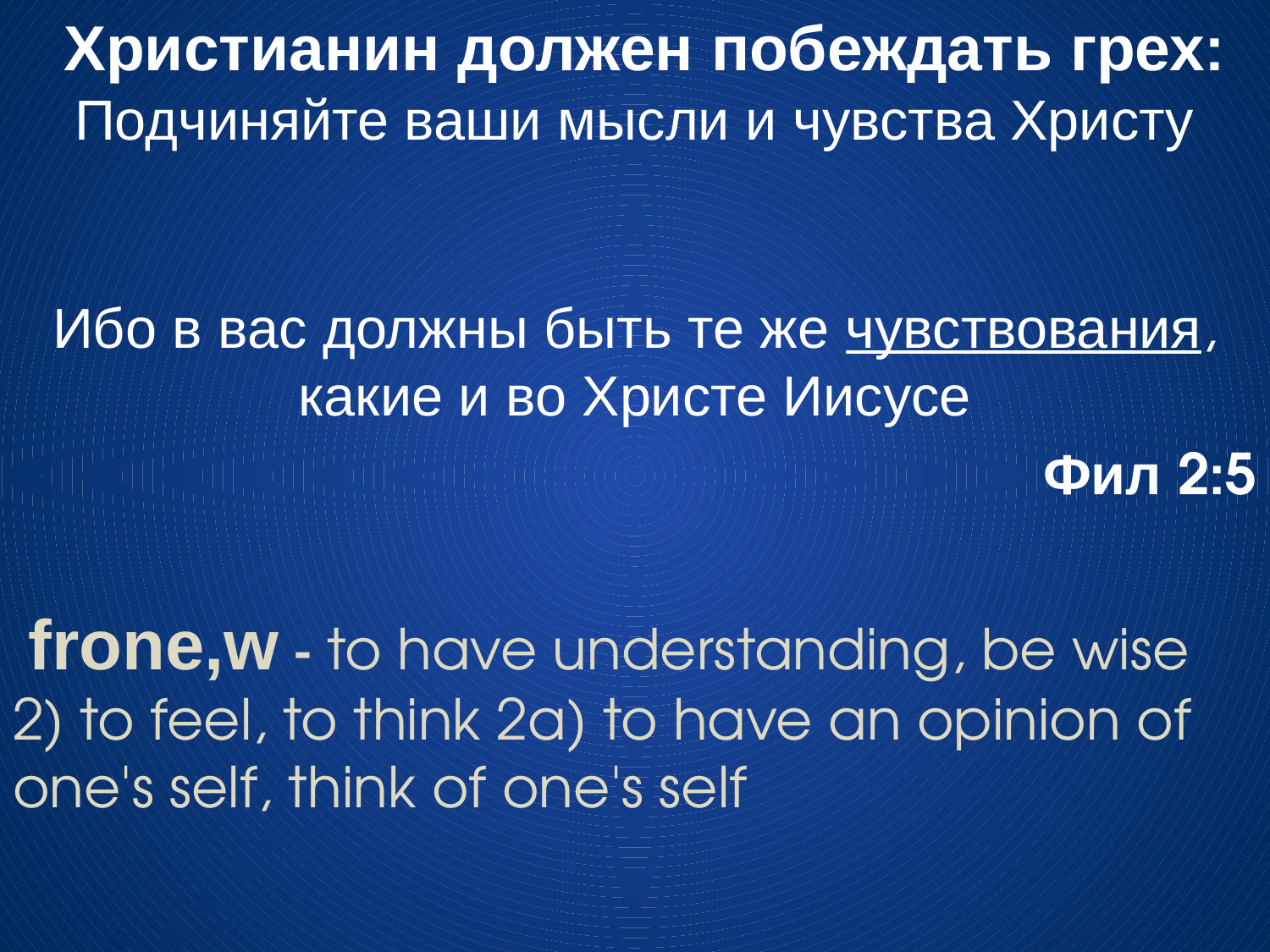

# Христианин должен побеждать грех: Подчиняйте ваши мысли и чувства Христу
Ибо в вас должны быть те же чувствования, какие и во Христе Иисусе
Фил 2:5

 frone,w - to have understanding, be wise 2) to feel, to think 2a) to have an opinion of one's self, think of one's self